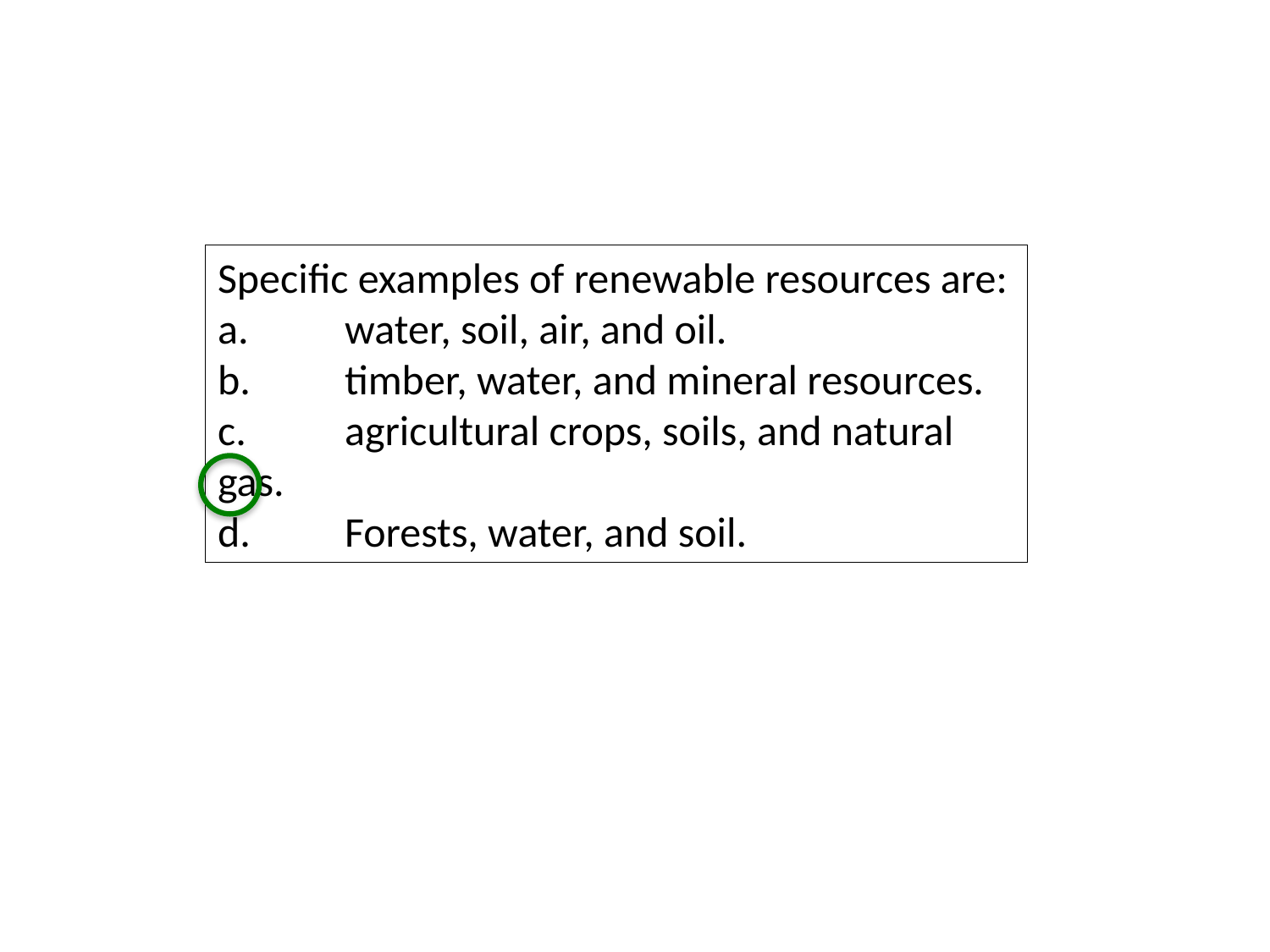

Specific examples of renewable resources are:
a.	water, soil, air, and oil.
b.	timber, water, and mineral resources.
c.	agricultural crops, soils, and natural gas.
d.	Forests, water, and soil.